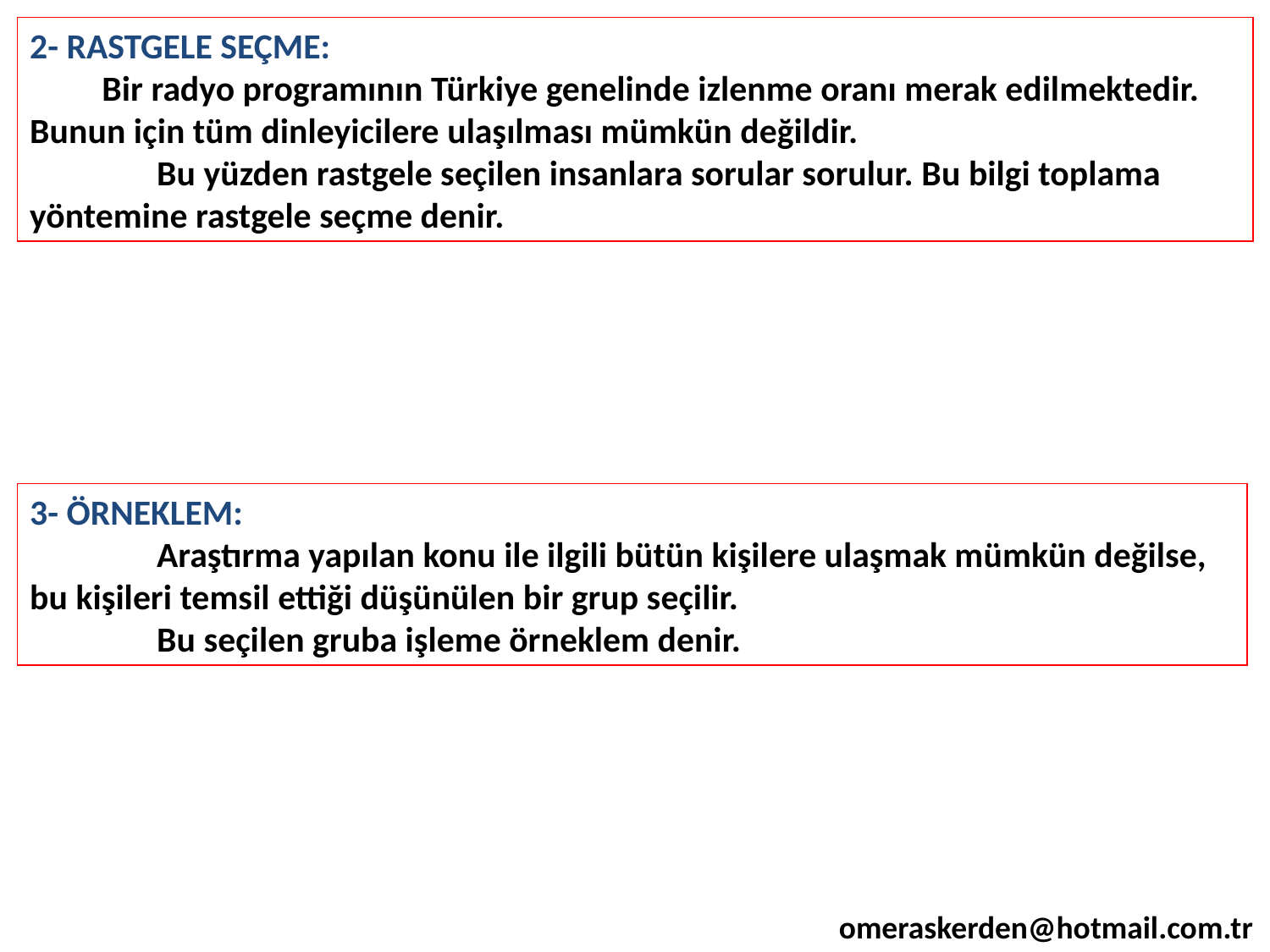

2- RASTGELE SEÇME:
         Bir radyo programının Türkiye genelinde izlenme oranı merak edilmektedir.  Bunun için tüm dinleyicilere ulaşılması mümkün değildir.
	Bu yüzden rastgele seçilen insanlara sorular sorulur. Bu bilgi toplama yöntemine rastgele seçme denir.
3- ÖRNEKLEM:
	Araştırma yapılan konu ile ilgili bütün kişilere ulaşmak mümkün değilse, bu kişileri temsil ettiği düşünülen bir grup seçilir.
	Bu seçilen gruba işleme örneklem denir.
omeraskerden@hotmail.com.tr